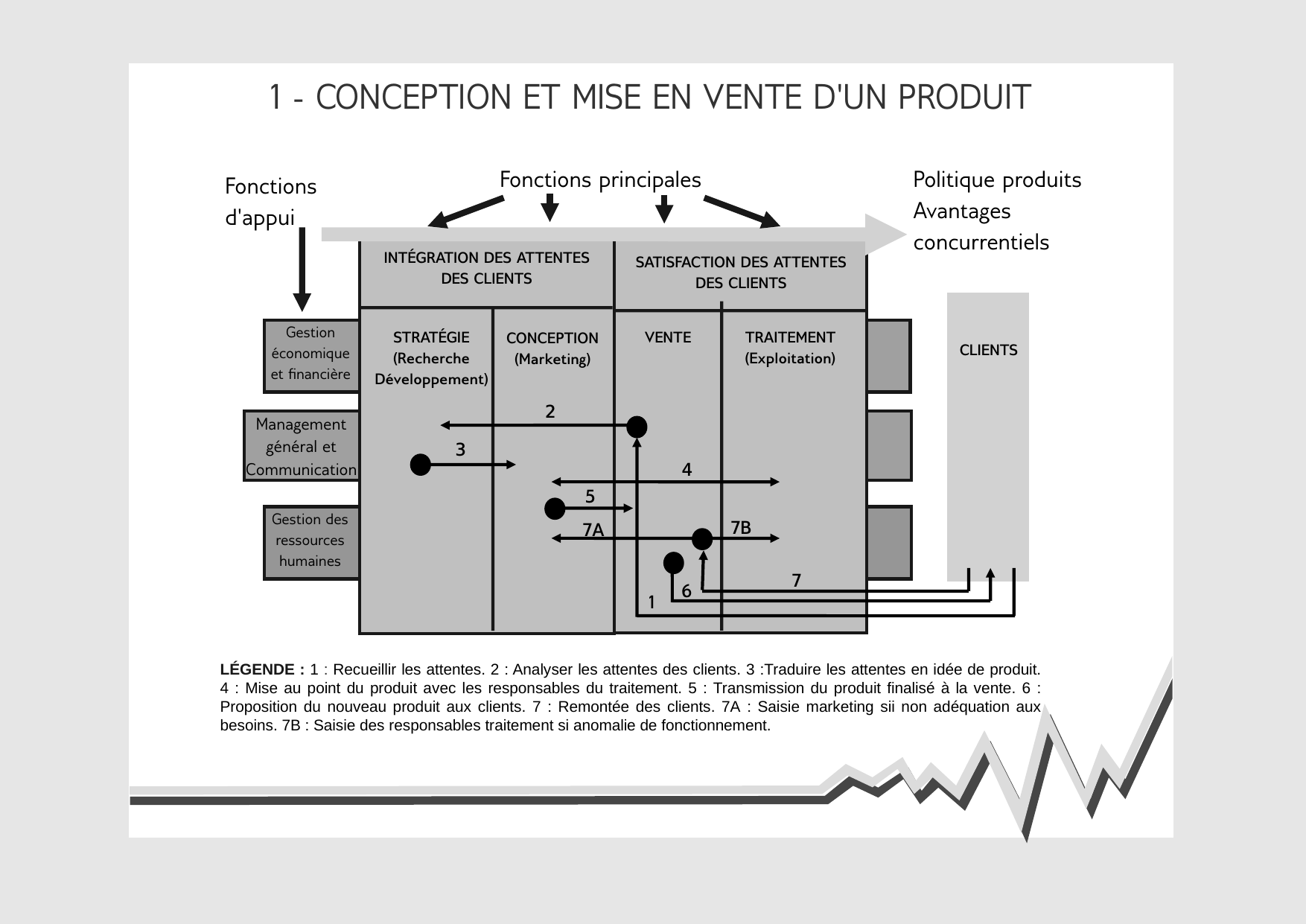

1 - CONCEPTION ET MISE EN VENTE D'UN PRODUIT
Politique produits
Avantages
concurrentiels
Fonctions principales
Fonctions
d'appui

INTÉGRATION DES ATTENTES
DES CLIENTS
SATISFACTION DES ATTENTES
DES CLIENTS

Gestion
économique
et financière
VENTE
STRATÉGIE
(Recherche
Développement)
TRAITEMENT
(Exploitation)
CONCEPTION
(Marketing)
CLIENTS
2

Management
général et
Communication

3

4

5

Gestion des
ressources
humaines
7B

7A

7

6
1

LÉGENDE : 1 : Recueillir les attentes. 2 : Analyser les attentes des clients. 3 :Traduire les attentes en idée de produit. 4 : Mise au point du produit avec les responsables du traitement. 5 : Transmission du produit finalisé à la vente. 6 : Proposition du nouveau produit aux clients. 7 : Remontée des clients. 7A : Saisie marketing sii non adéquation aux besoins. 7B : Saisie des responsables traitement si anomalie de fonctionnement.